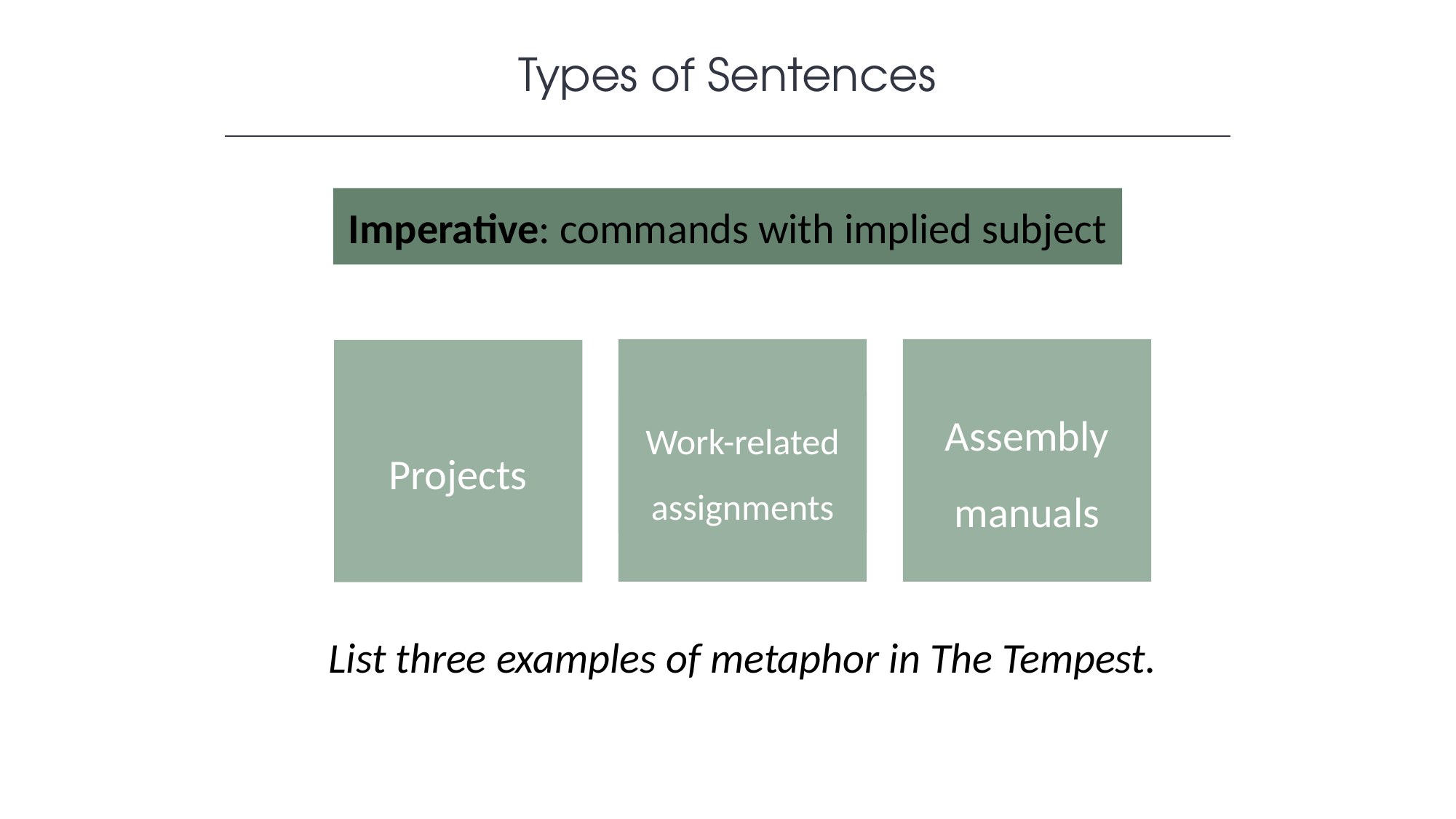

Types of Sentences
HAWKES LEARNING
Imperative: commands with implied subject

Assembly manuals

Work-related assignments

Projects
List three examples of metaphor in The Tempest.